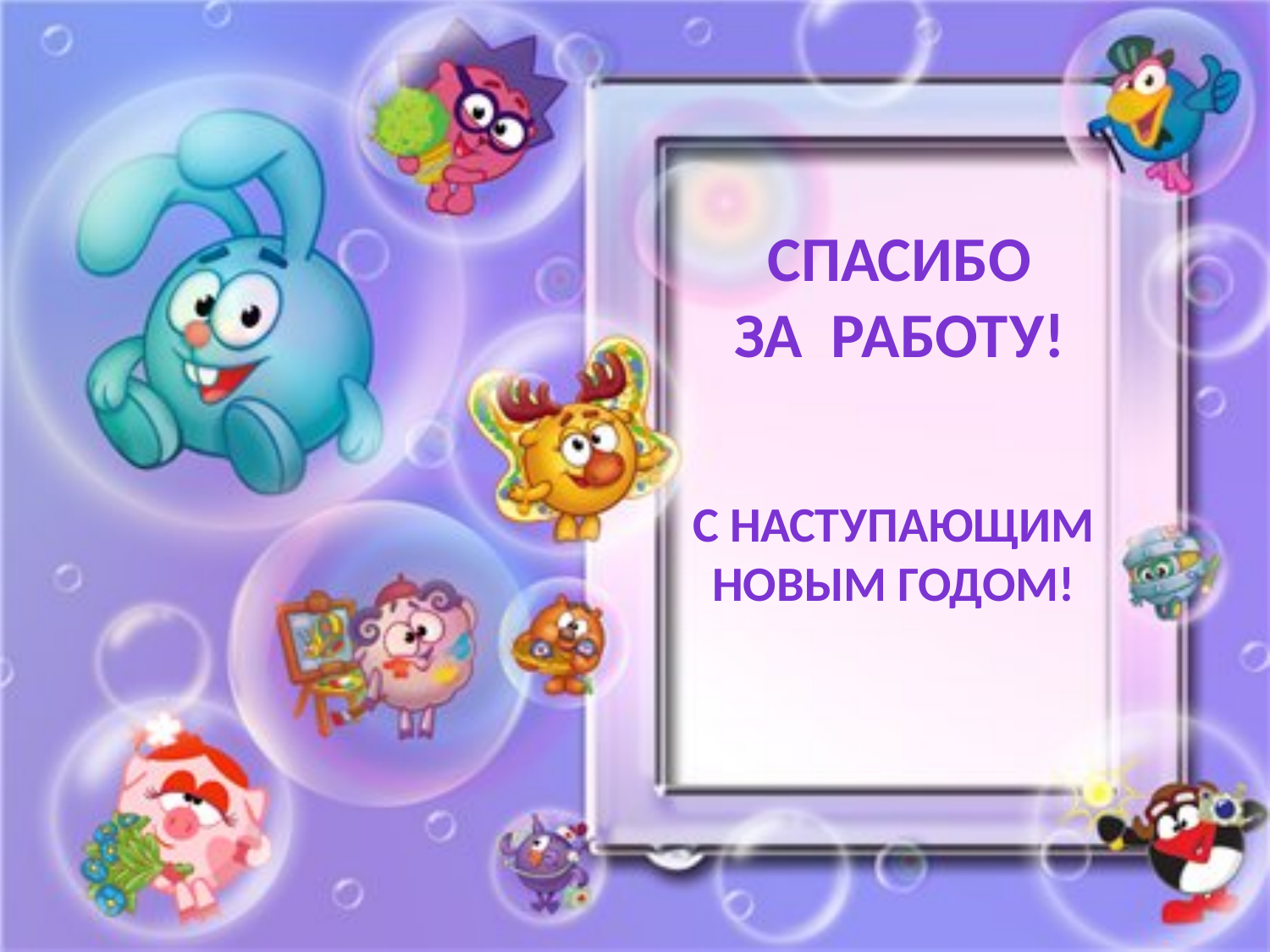

Спасибо
За  Работу!
С наступающим
Новым годом!